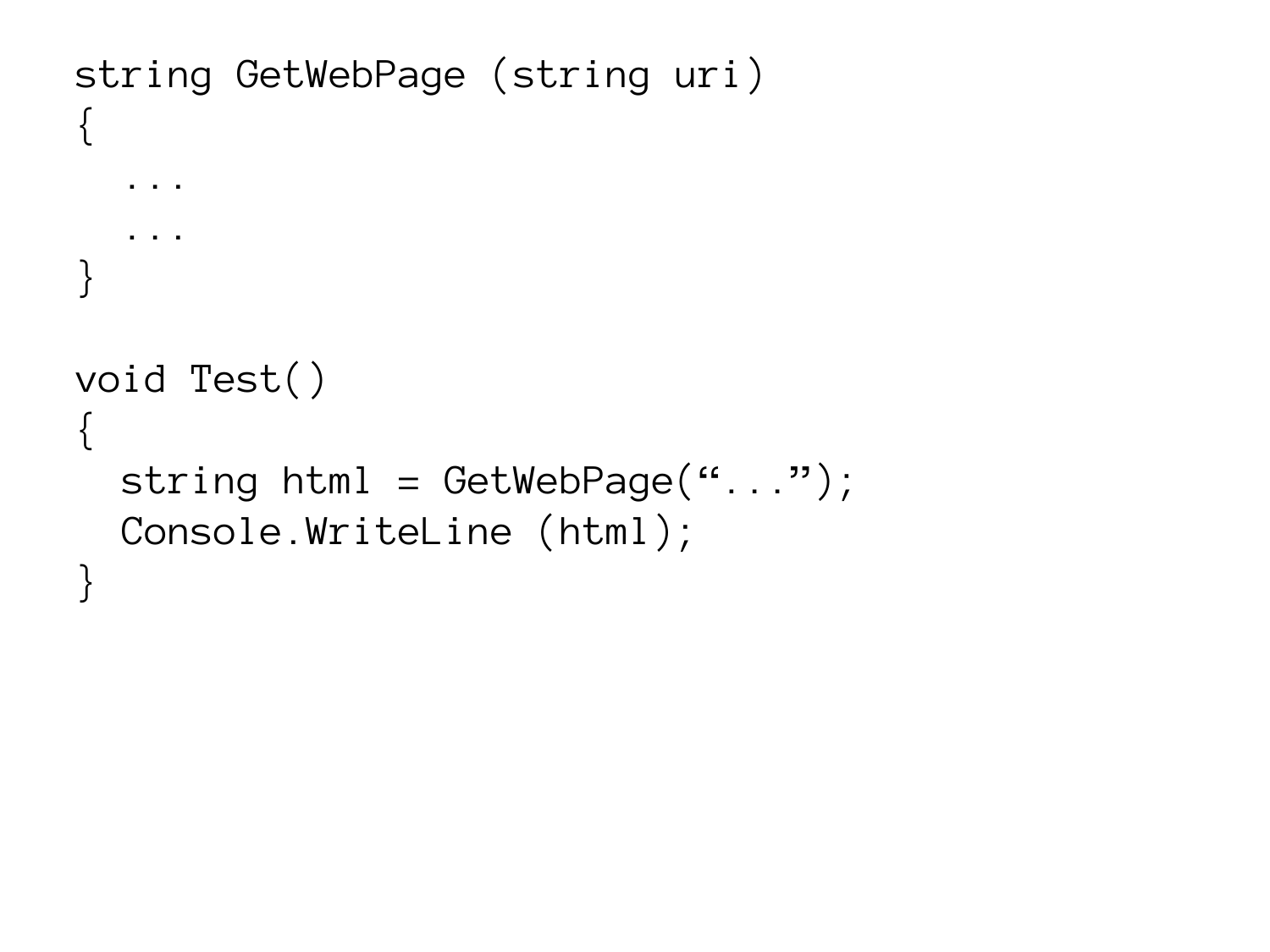

string GetWebPage (string uri)
{
  ...
  ...
}

void Test()
{
  string html = GetWebPage(“...”);
  Console.WriteLine (html);
}
(c) 2011 Microsoft. All rights reserved.